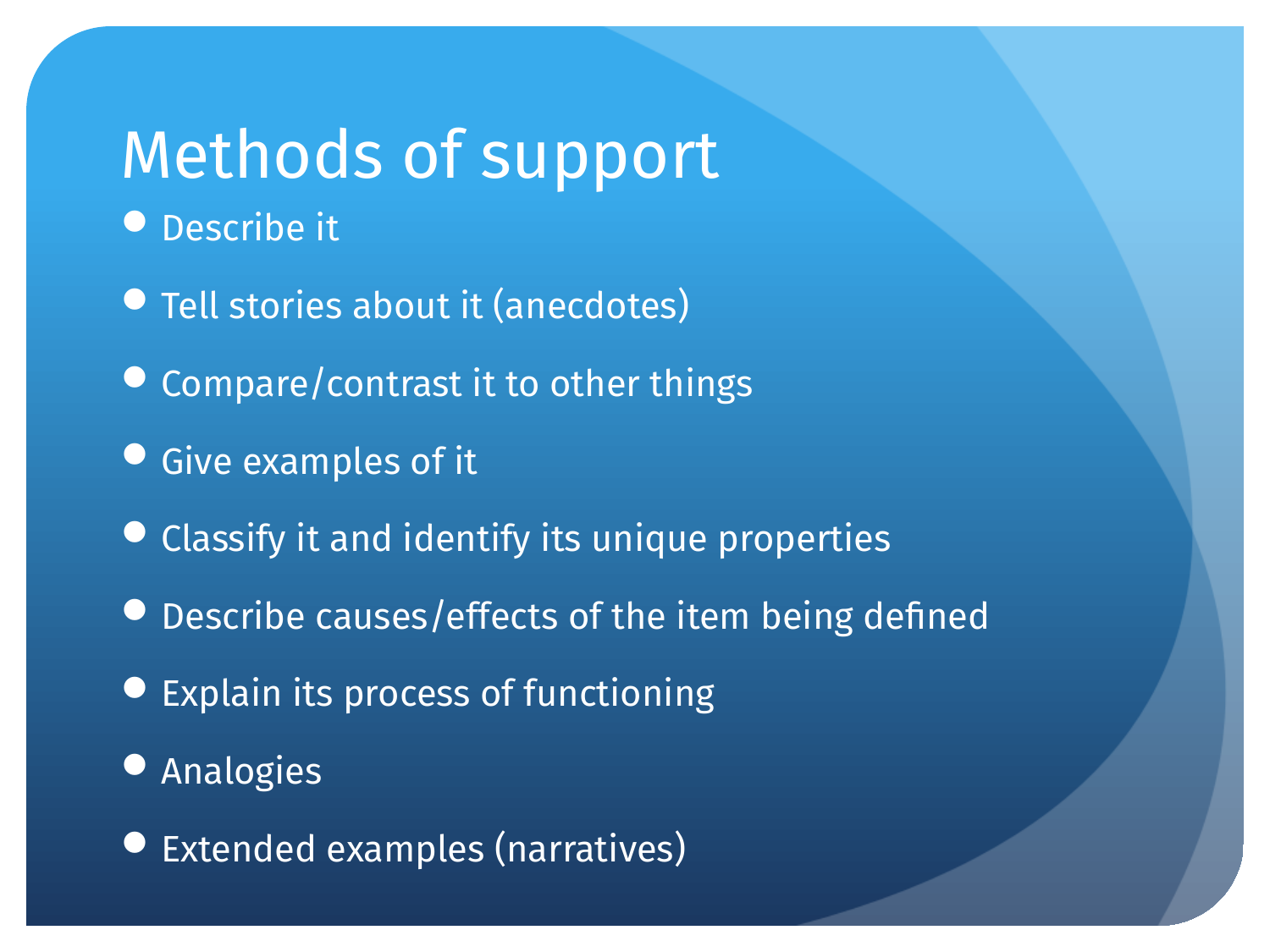

# Methods of support
Describe it
Tell stories about it (anecdotes)
Compare/contrast it to other things
Give examples of it
Classify it and identify its unique properties
Describe causes/effects of the item being defined
Explain its process of functioning
Analogies
Extended examples (narratives)